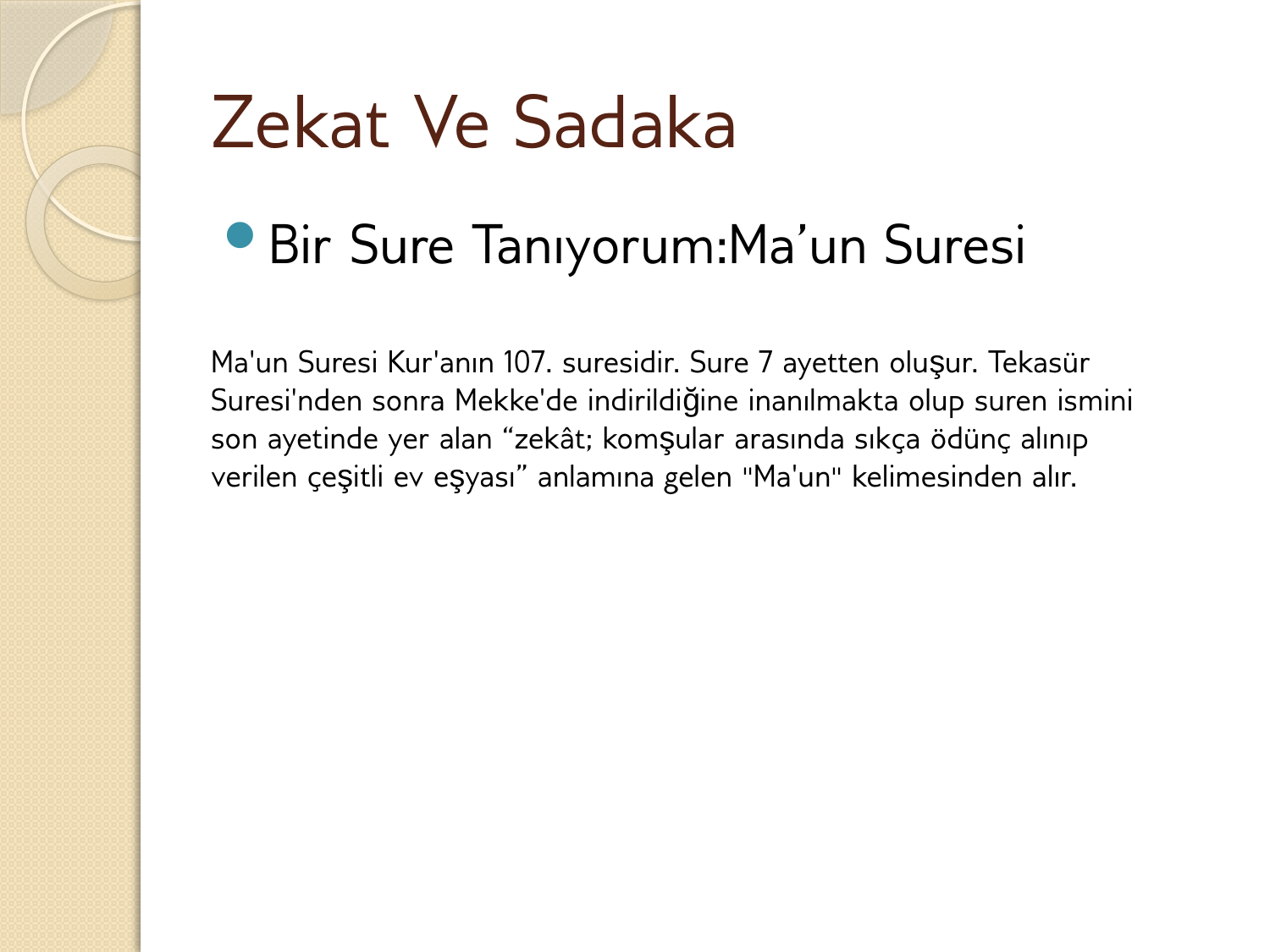

# Zekat Ve Sadaka
Bir Sure Tanıyorum:Ma’un Suresi
Ma'un Suresi Kur'anın 107. suresidir. Sure 7 ayetten oluşur. Tekasür Suresi'nden sonra Mekke'de indirildiğine inanılmakta olup suren ismini son ayetinde yer alan “zekât; komşular arasında sıkça ödünç alınıp verilen çeşitli ev eşyası” anlamına gelen "Ma'un" kelimesinden alır.